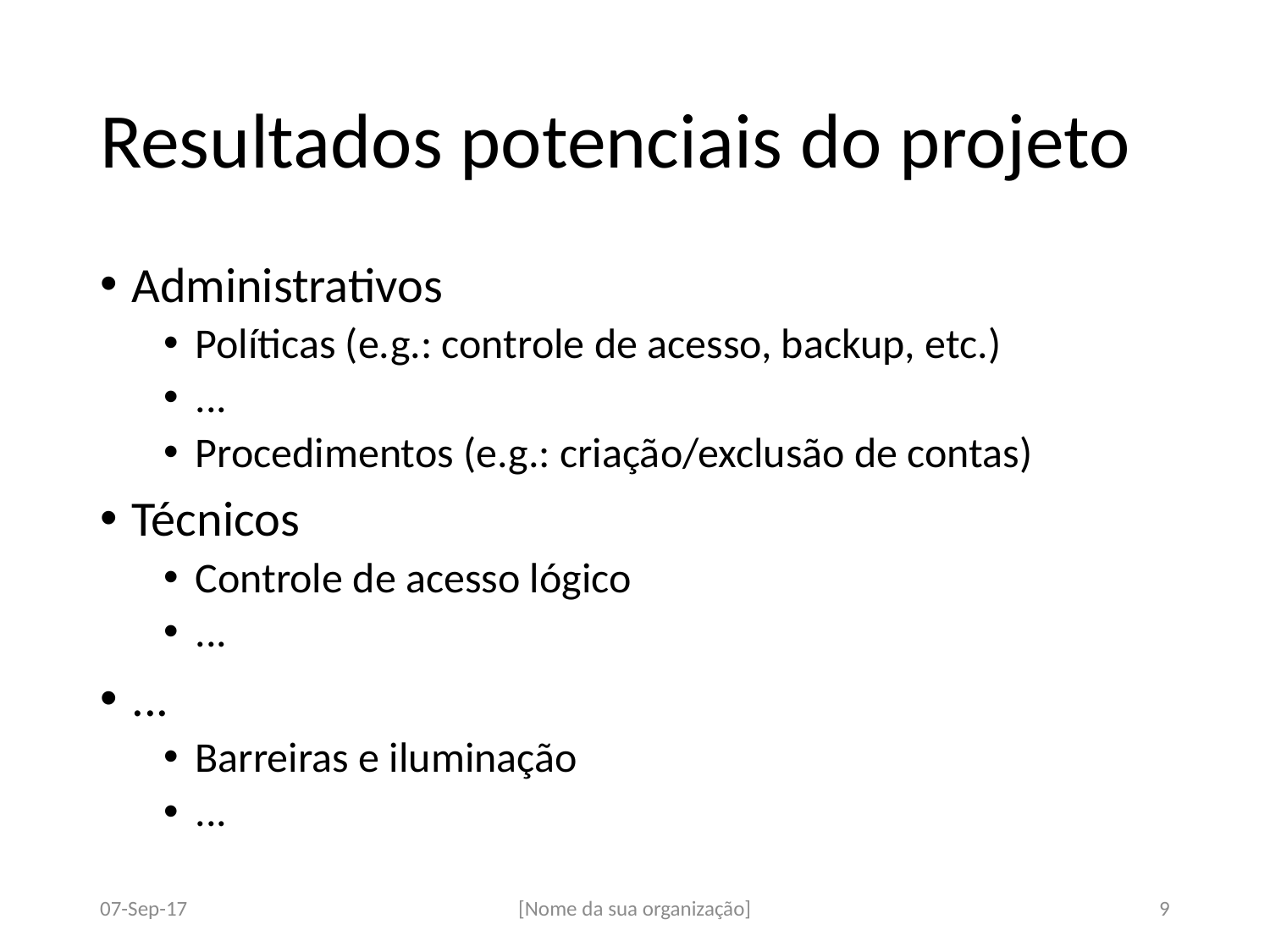

# Resultados potenciais do projeto
Administrativos
Políticas (e.g.: controle de acesso, backup, etc.)
...
Procedimentos (e.g.: criação/exclusão de contas)
Técnicos
Controle de acesso lógico
...
...
Barreiras e iluminação
...
07-Sep-17
[Nome da sua organização]
9